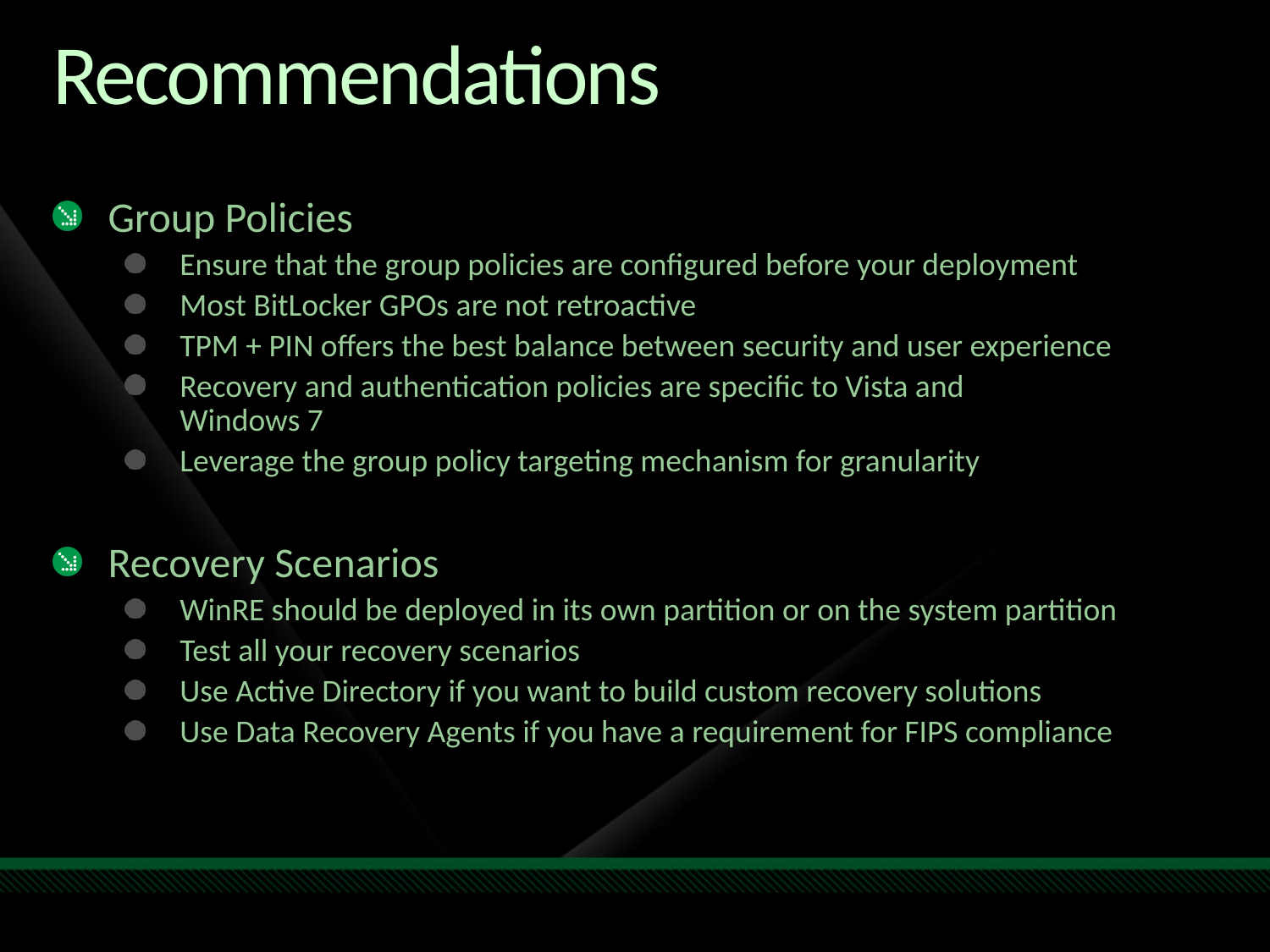

# Recommendations
Group Policies
Ensure that the group policies are configured before your deployment
Most BitLocker GPOs are not retroactive
TPM + PIN offers the best balance between security and user experience
Recovery and authentication policies are specific to Vista and
Windows 7
Leverage the group policy targeting mechanism for granularity

Recovery Scenarios
WinRE should be deployed in its own partition or on the system partition
Test all your recovery scenarios
Use Active Directory if you want to build custom recovery solutions
Use Data Recovery Agents if you have a requirement for FIPS compliance